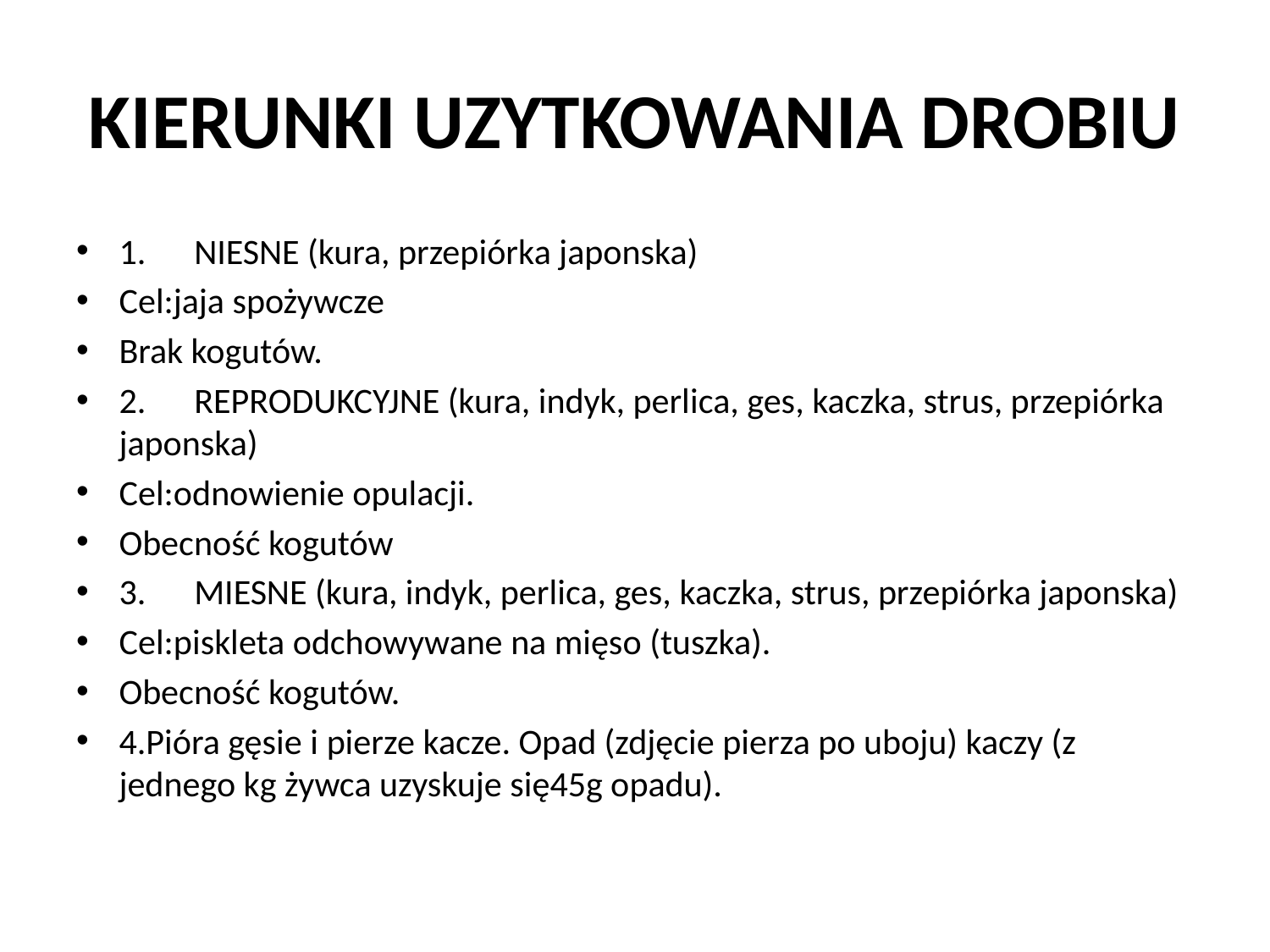

# KIERUNKI UZYTKOWANIA DROBIU
1.      NIESNE (kura, przepiórka japonska)
Cel:jaja spożywcze
Brak kogutów.
2.      REPRODUKCYJNE (kura, indyk, perlica, ges, kaczka, strus, przepiórka japonska)
Cel:odnowienie opulacji.
Obecność kogutów
3.      MIESNE (kura, indyk, perlica, ges, kaczka, strus, przepiórka japonska)
Cel:piskleta odchowywane na mięso (tuszka).
Obecność kogutów.
4.Pióra gęsie i pierze kacze. Opad (zdjęcie pierza po uboju) kaczy (z jednego kg żywca uzyskuje się45g opadu).